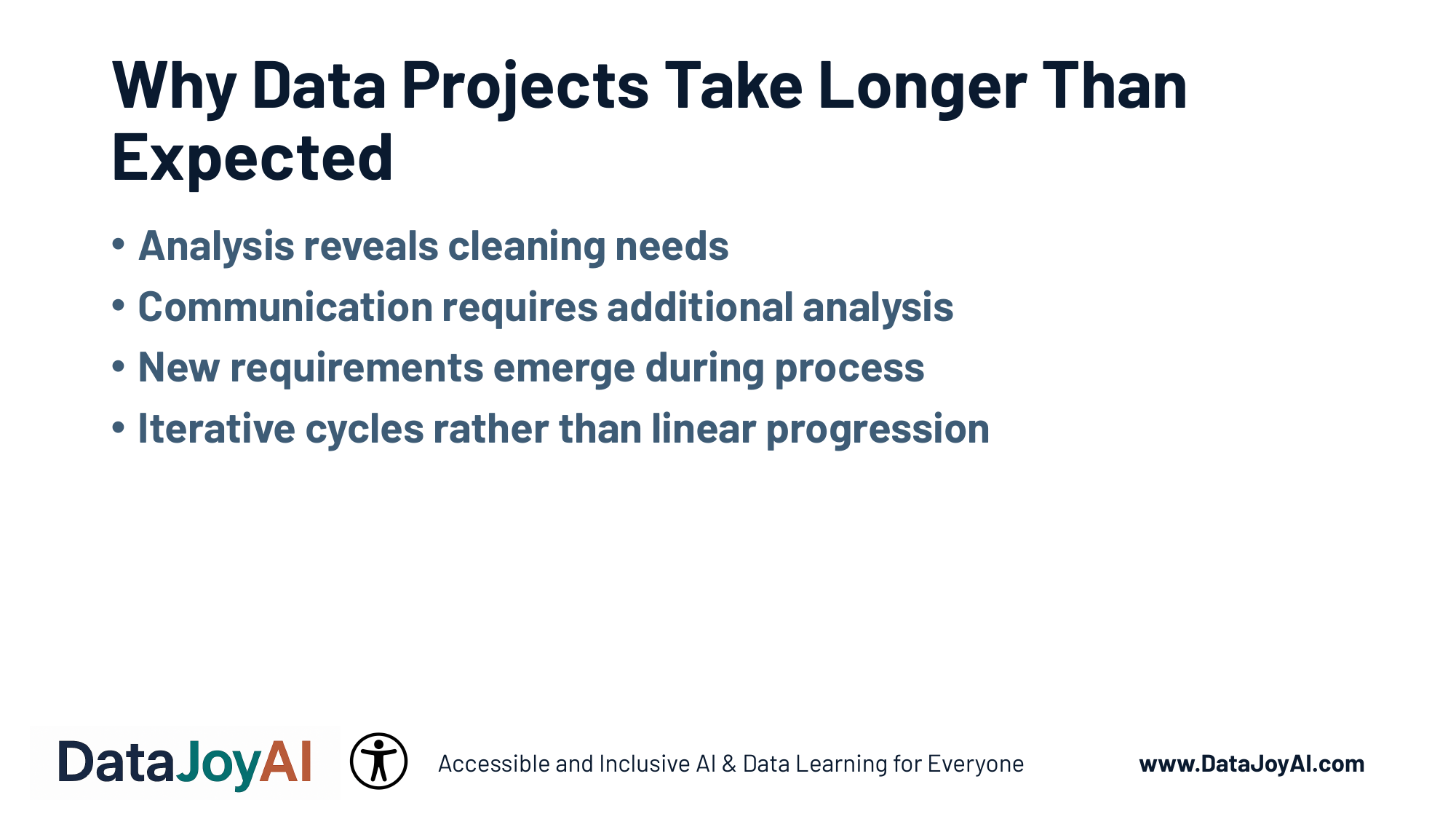

# Why Data Projects Take Longer Than Expected
Analysis reveals cleaning needs
Communication requires additional analysis
New requirements emerge during process
Iterative cycles rather than linear progression